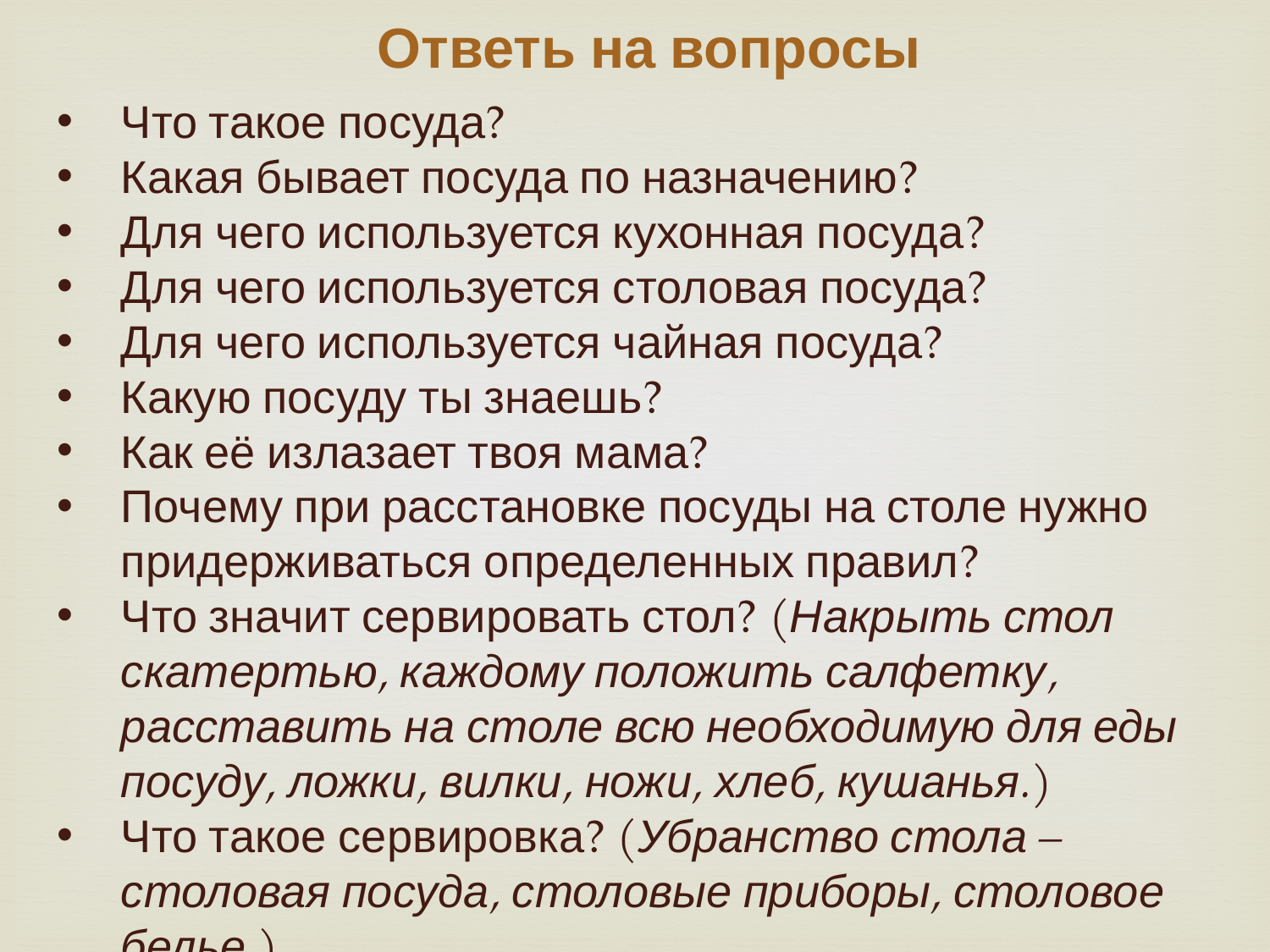

Ответь на вопросы
Что такое посуда?
Какая бывает посуда по назначению?
Для чего используется кухонная посуда?
Для чего используется столовая посуда?
Для чего используется чайная посуда?
Какую посуду ты знаешь?
Как её излазает твоя мама?
Почему при расстановке посуды на столе нужно придерживаться определенных правил?
Что значит сервировать стол? (Накрыть стол скатертью, каждому положить салфетку, расставить на столе всю необходимую для еды посуду, ложки, вилки, ножи, хлеб, кушанья.)
Что такое сервировка? (Убранство стола – столовая посуда, столовые приборы, столовое белье.)